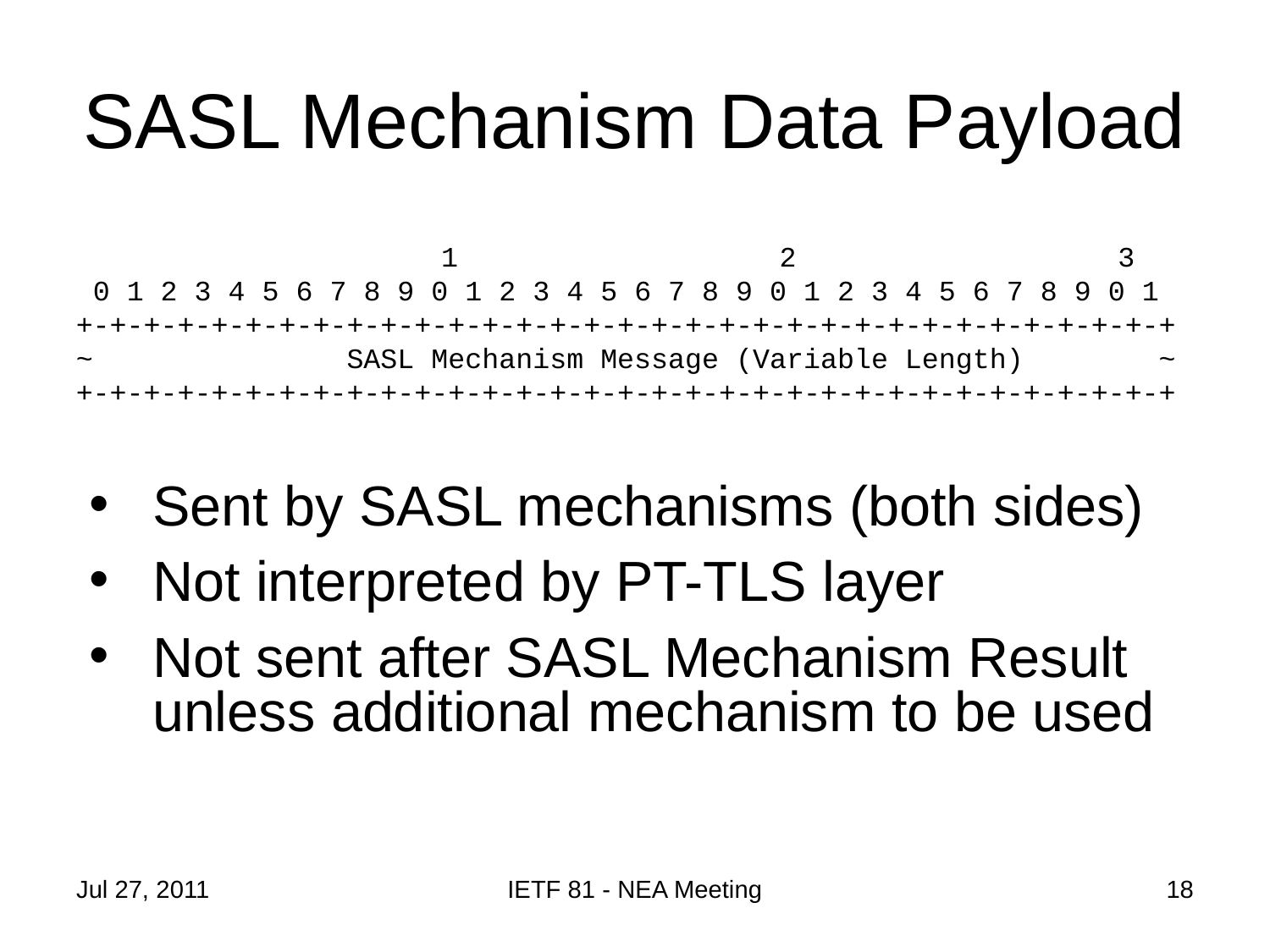

# SASL Mechanism Data Payload
                       1                   2                   3
 0 1 2 3 4 5 6 7 8 9 0 1 2 3 4 5 6 7 8 9 0 1 2 3 4 5 6 7 8 9 0 1
+-+-+-+-+-+-+-+-+-+-+-+-+-+-+-+-+-+-+-+-+-+-+-+-+-+-+-+-+-+-+-+-+
~               SASL Mechanism Message (Variable Length)        ~
+-+-+-+-+-+-+-+-+-+-+-+-+-+-+-+-+-+-+-+-+-+-+-+-+-+-+-+-+-+-+-+-+

Sent by SASL mechanisms (both sides)
Not interpreted by PT-TLS layer
Not sent after SASL Mechanism Result unless additional mechanism to be used
Jul 27, 2011
IETF 81 - NEA Meeting
18